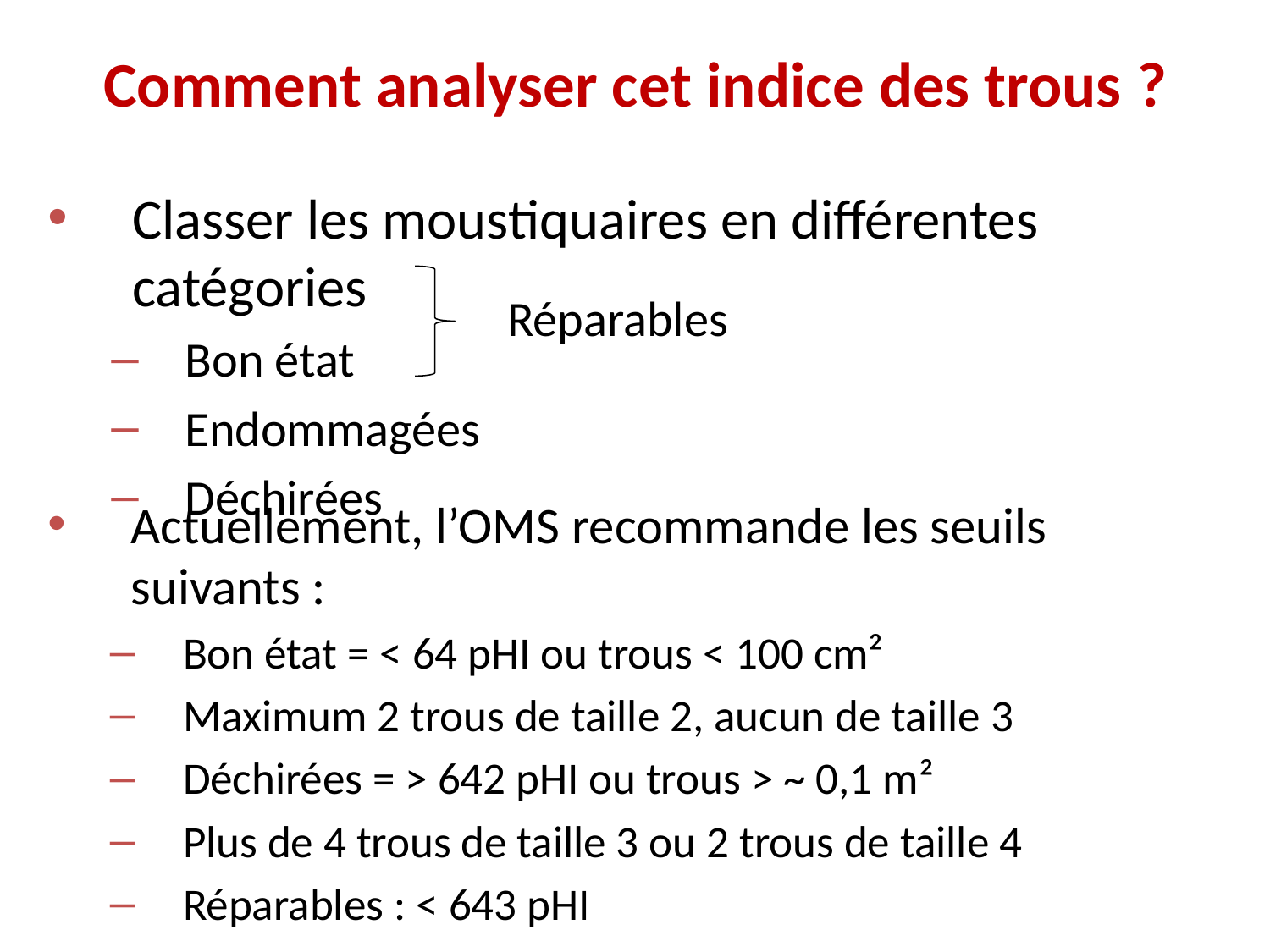

Comment analyser cet indice des trous ?
Classer les moustiquaires en différentes catégories
Bon état
Endommagées
Déchirées

Réparables
Actuellement, l’OMS recommande les seuils suivants :
Bon état = < 64 pHI ou trous < 100 cm²
Maximum 2 trous de taille 2, aucun de taille 3
Déchirées = > 642 pHI ou trous > ~ 0,1 m²
Plus de 4 trous de taille 3 ou 2 trous de taille 4
Réparables : < 643 pHI